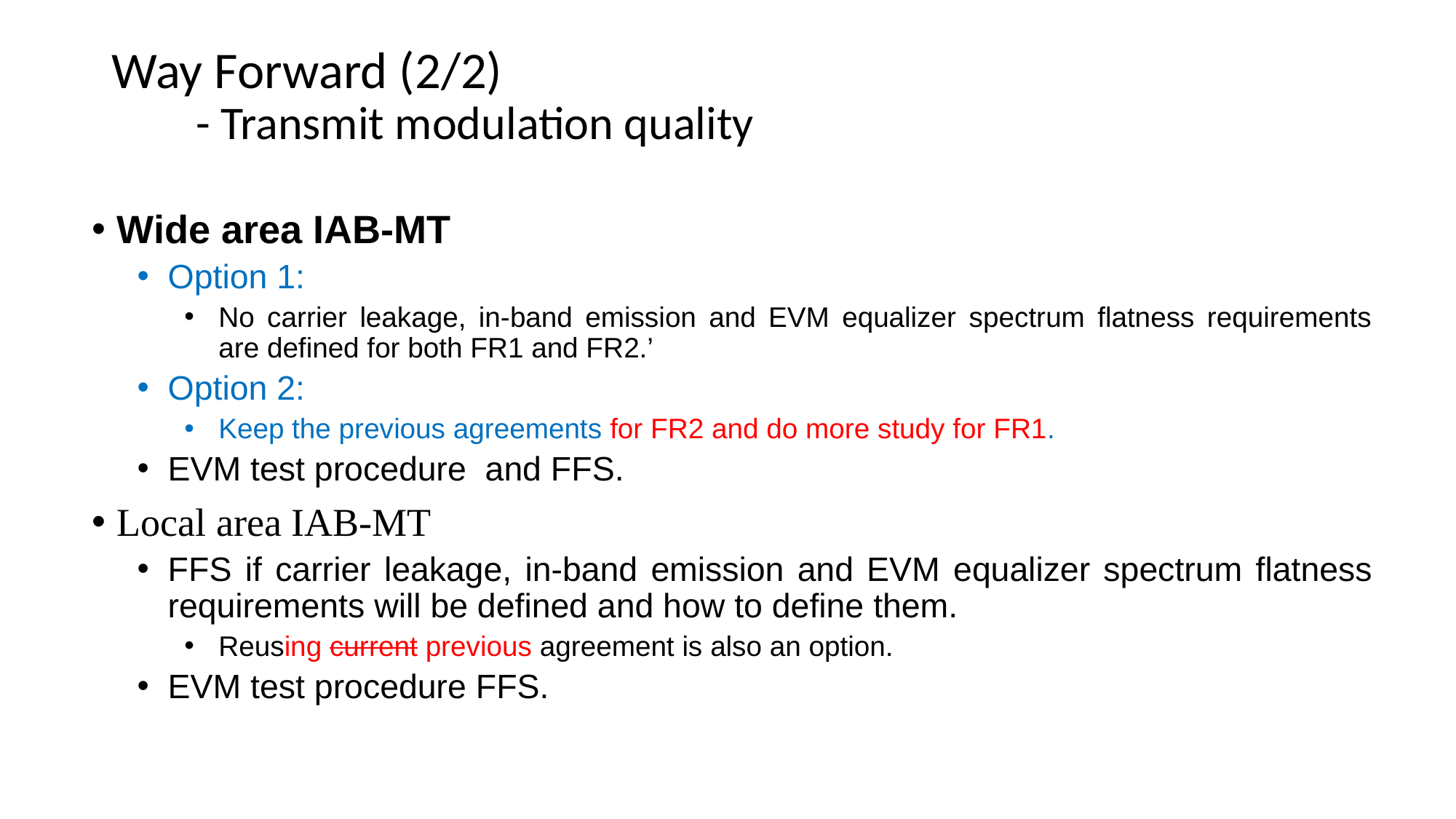

# Way Forward (2/2) - Transmit modulation quality
Wide area IAB-MT
Option 1:
No carrier leakage, in-band emission and EVM equalizer spectrum flatness requirements are defined for both FR1 and FR2.’
Option 2:
Keep the previous agreements for FR2 and do more study for FR1.
EVM test procedure  and FFS.
Local area IAB-MT
FFS if carrier leakage, in-band emission and EVM equalizer spectrum flatness requirements will be defined and how to define them.
Reusing current previous agreement is also an option.
EVM test procedure FFS.